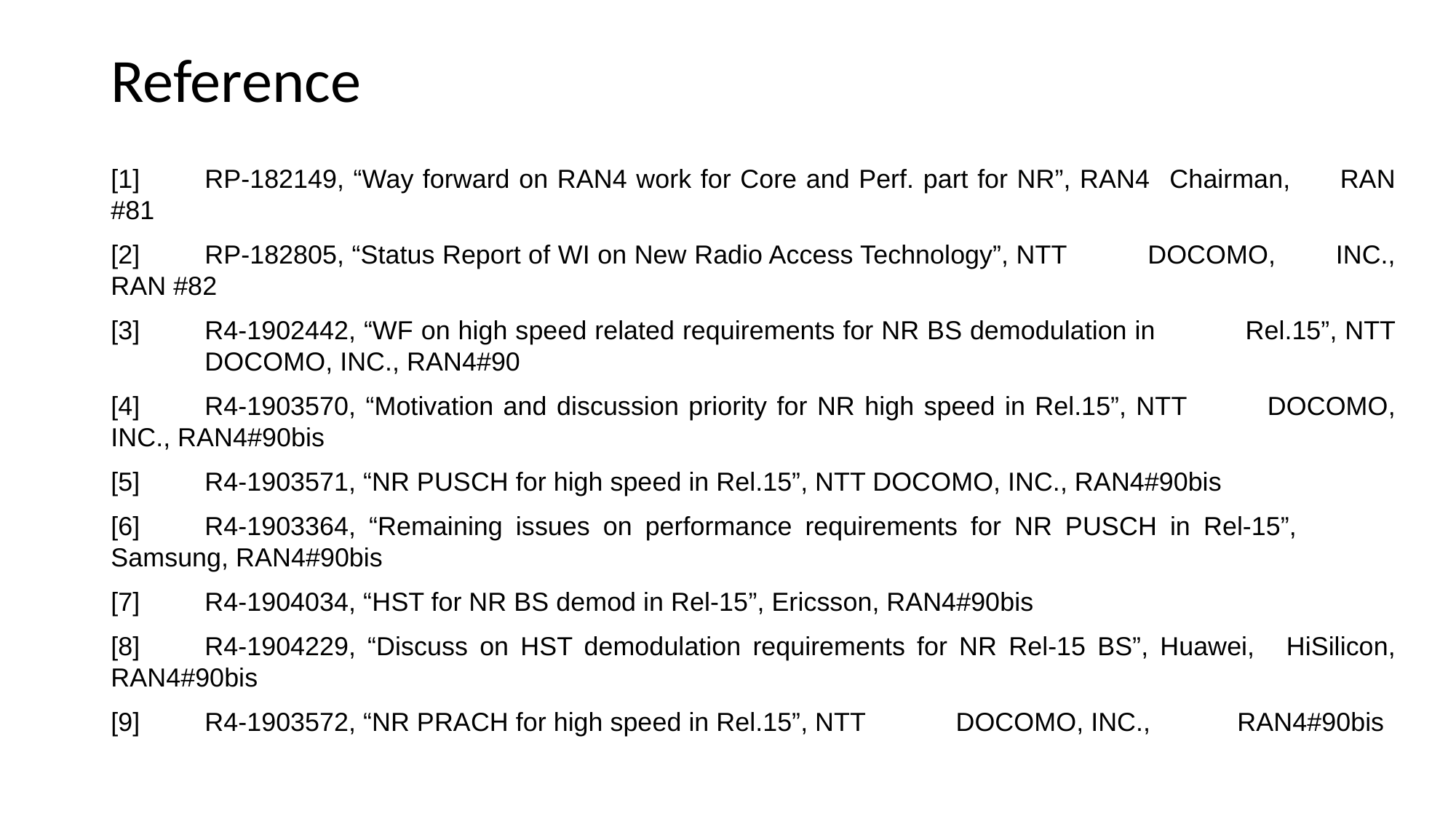

# Reference
[1]	RP-182149, “Way forward on RAN4 work for Core and Perf. part for NR”, RAN4 	Chairman, 　RAN #81
[2]	RP-182805, “Status Report of WI on New Radio Access Technology”, NTT 	DOCOMO, 	INC., RAN #82
[3]	R4-1902442, “WF on high speed related requirements for NR BS demodulation in 	Rel.15”, NTT 	DOCOMO, INC., RAN4#90
[4]	R4-1903570, “Motivation and discussion priority for NR high speed in Rel.15”, NTT 	DOCOMO, INC., RAN4#90bis
[5]	R4-1903571, “NR PUSCH for high speed in Rel.15”, NTT DOCOMO, INC., RAN4#90bis
[6]	R4-1903364, “Remaining issues on performance requirements for NR PUSCH in Rel-15”, 	Samsung, RAN4#90bis
[7]	R4-1904034, “HST for NR BS demod in Rel-15”, Ericsson, RAN4#90bis
[8]	R4-1904229, “Discuss on HST demodulation requirements for NR Rel-15 BS”, Huawei, 	HiSilicon, RAN4#90bis
[9]	R4-1903572, “NR PRACH for high speed in Rel.15”, NTT 	DOCOMO, INC., 	RAN4#90bis